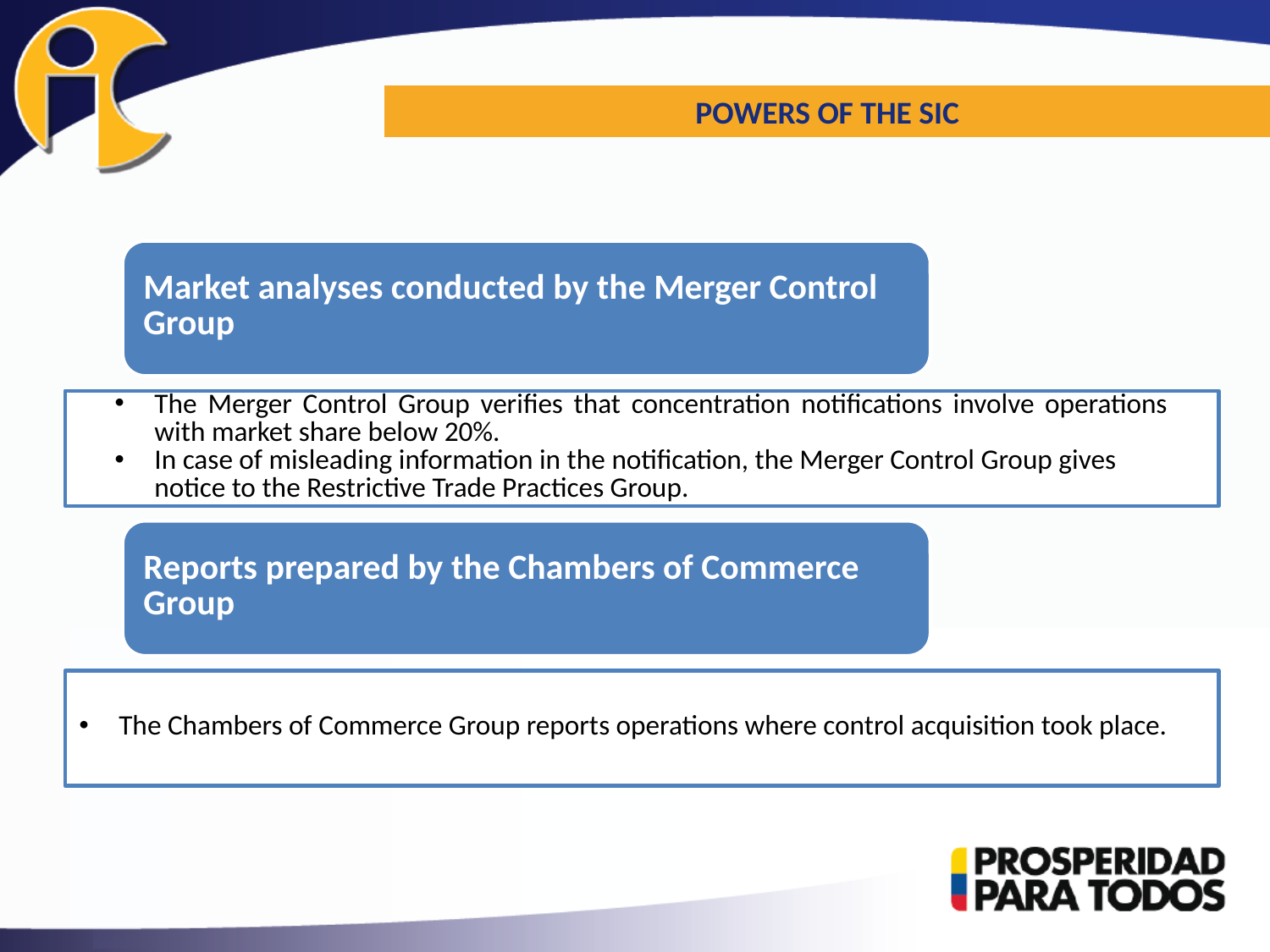

POWERS OF THE SIC
Market analyses conducted by the Merger Control Group
The Merger Control Group verifies that concentration notifications involve operations with market share below 20%.
Reports prepared by the Chambers of Commerce Group
In case of misleading information in the notification, the Merger Control Group gives notice to the Restrictive Trade Practices Group.
The Chambers of Commerce Group reports operations where control acquisition took place.